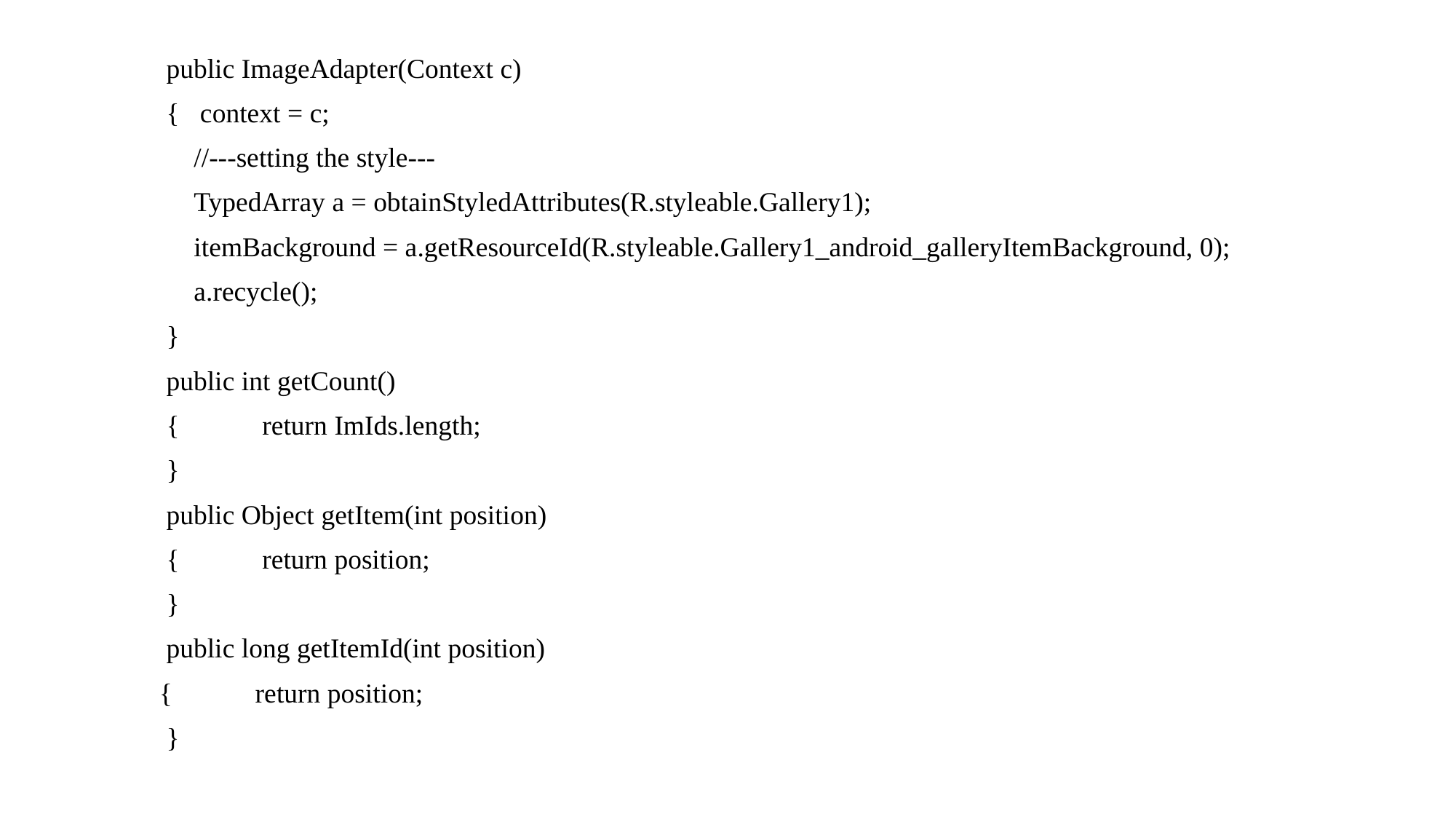

public ImageAdapter(Context c)
        {   context = c;
            //---setting the style---
            TypedArray a = obtainStyledAttributes(R.styleable.Gallery1);
            itemBackground = a.getResourceId(R.styleable.Gallery1_android_galleryItemBackground, 0);
            a.recycle();
        }
        public int getCount()
        {            return ImIds.length;
        }
        public Object getItem(int position)
        {            return position;
        }
        public long getItemId(int position)
       {            return position;
        }